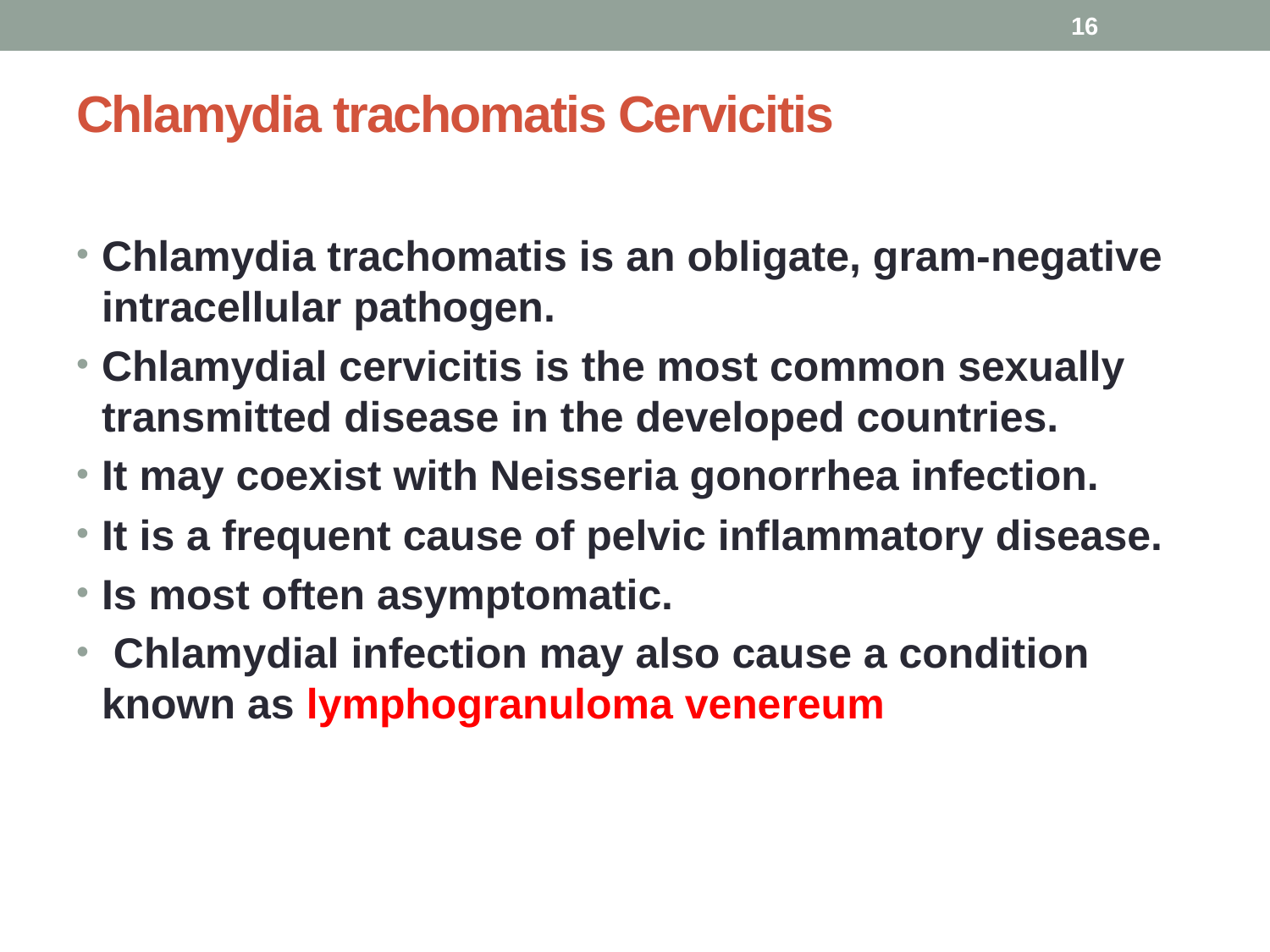

16
# Chlamydia trachomatis Cervicitis
Chlamydia trachomatis is an obligate, gram-negative intracellular pathogen.
Chlamydial cervicitis is the most common sexually transmitted disease in the developed countries.
It may coexist with Neisseria gonorrhea infection.
It is a frequent cause of pelvic inflammatory disease.
Is most often asymptomatic.
 Chlamydial infection may also cause a condition known as lymphogranuloma venereum